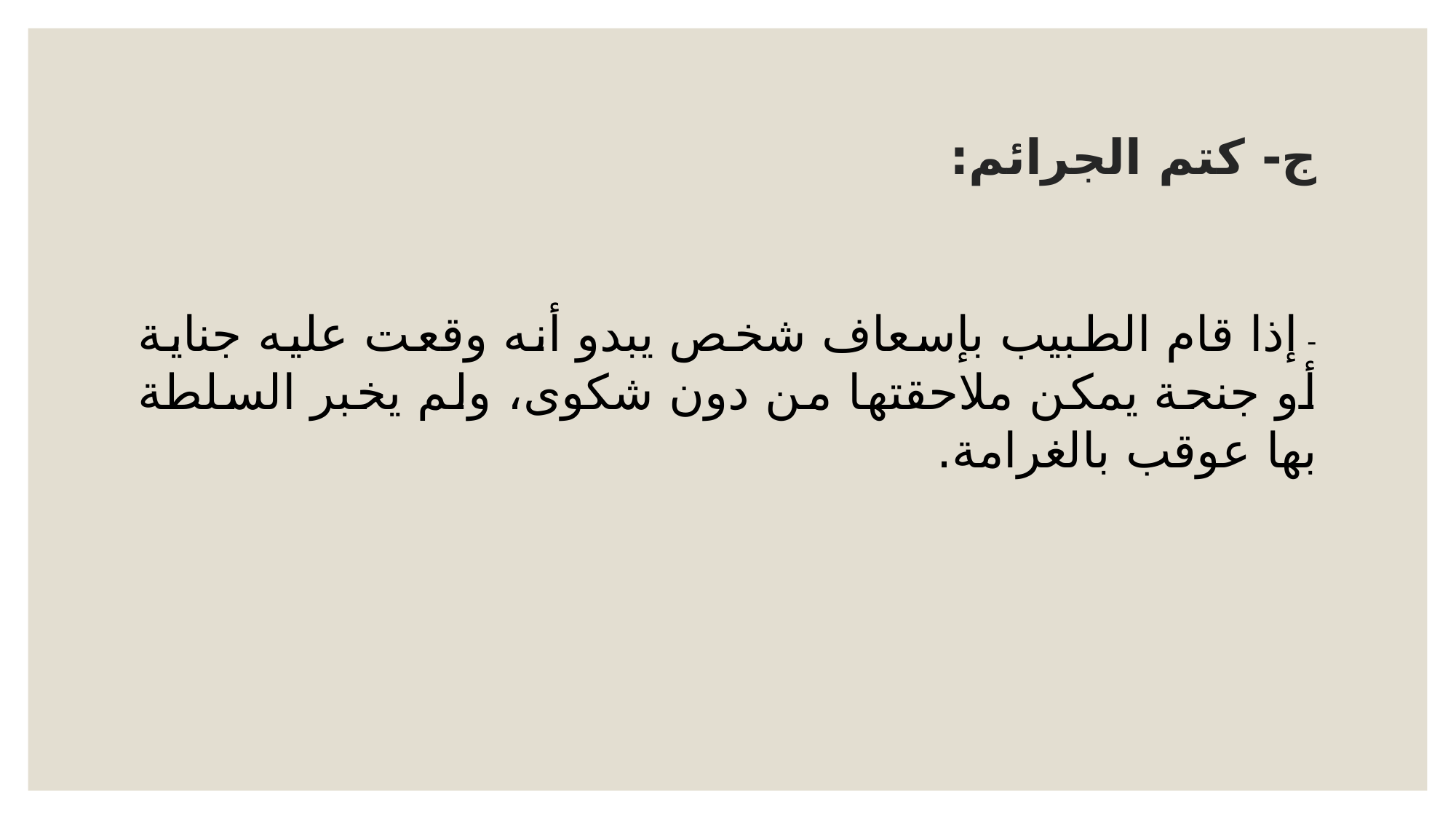

# ج- كتم الجرائم:

- إذا قام الطبيب بإسعاف شخص يبدو أنه وقعت عليه جناية أو جنحة يمكن ملاحقتها من دون شكوى، ولم يخبر السلطة بها عوقب بالغرامة.